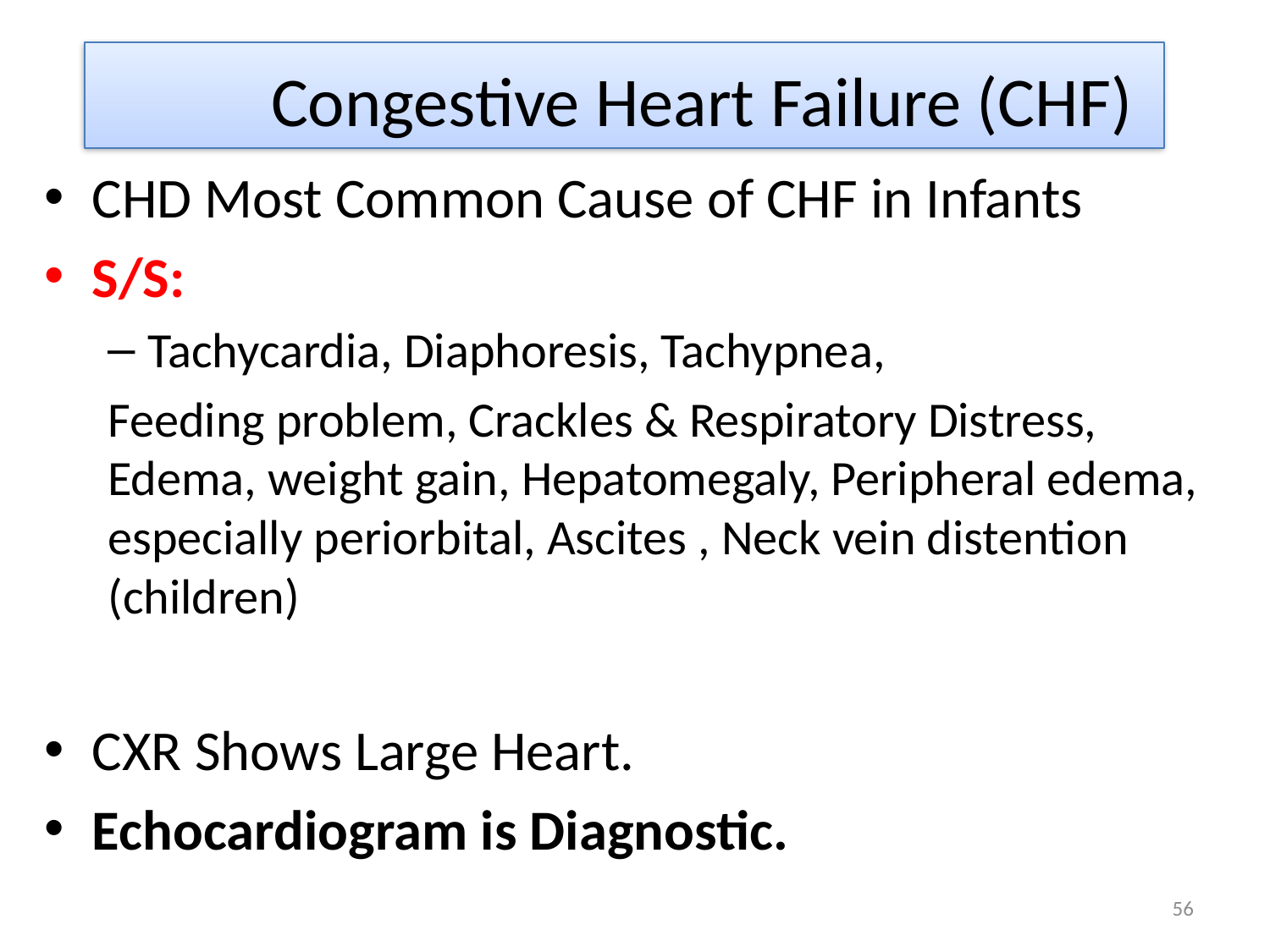

# Congestive Heart Failure (CHF)

CHD Most Common Cause of CHF in Infants
S/S:
Tachycardia, Diaphoresis, Tachypnea,
Feeding problem, Crackles & Respiratory Distress, Edema, weight gain, Hepatomegaly, Peripheral edema, especially periorbital, Ascites , Neck vein distention (children)

CXR Shows Large Heart.
Echocardiogram is Diagnostic.

56